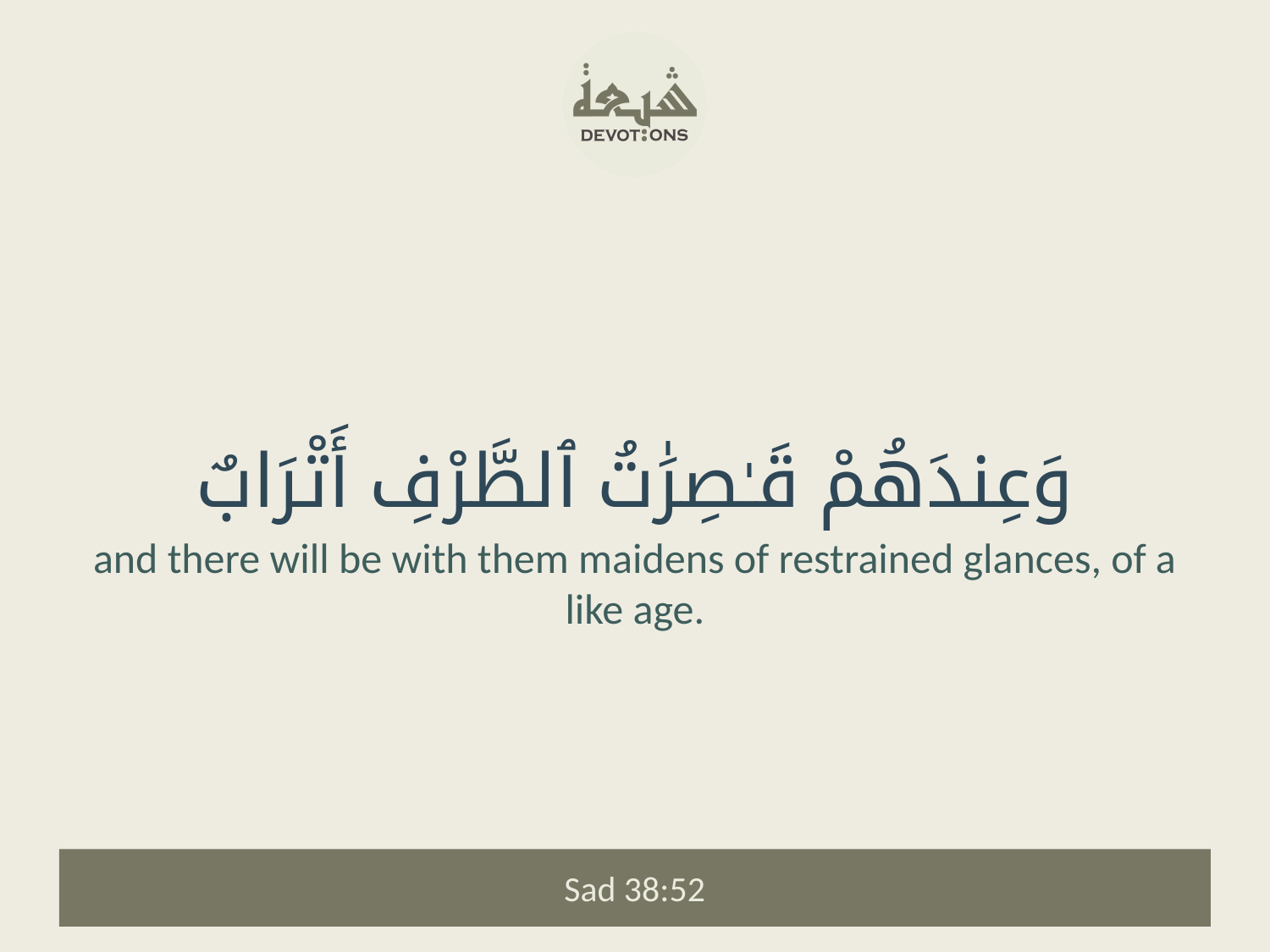

وَعِندَهُمْ قَـٰصِرَٰتُ ٱلطَّرْفِ أَتْرَابٌ
and there will be with them maidens of restrained glances, of a like age.
Sad 38:52